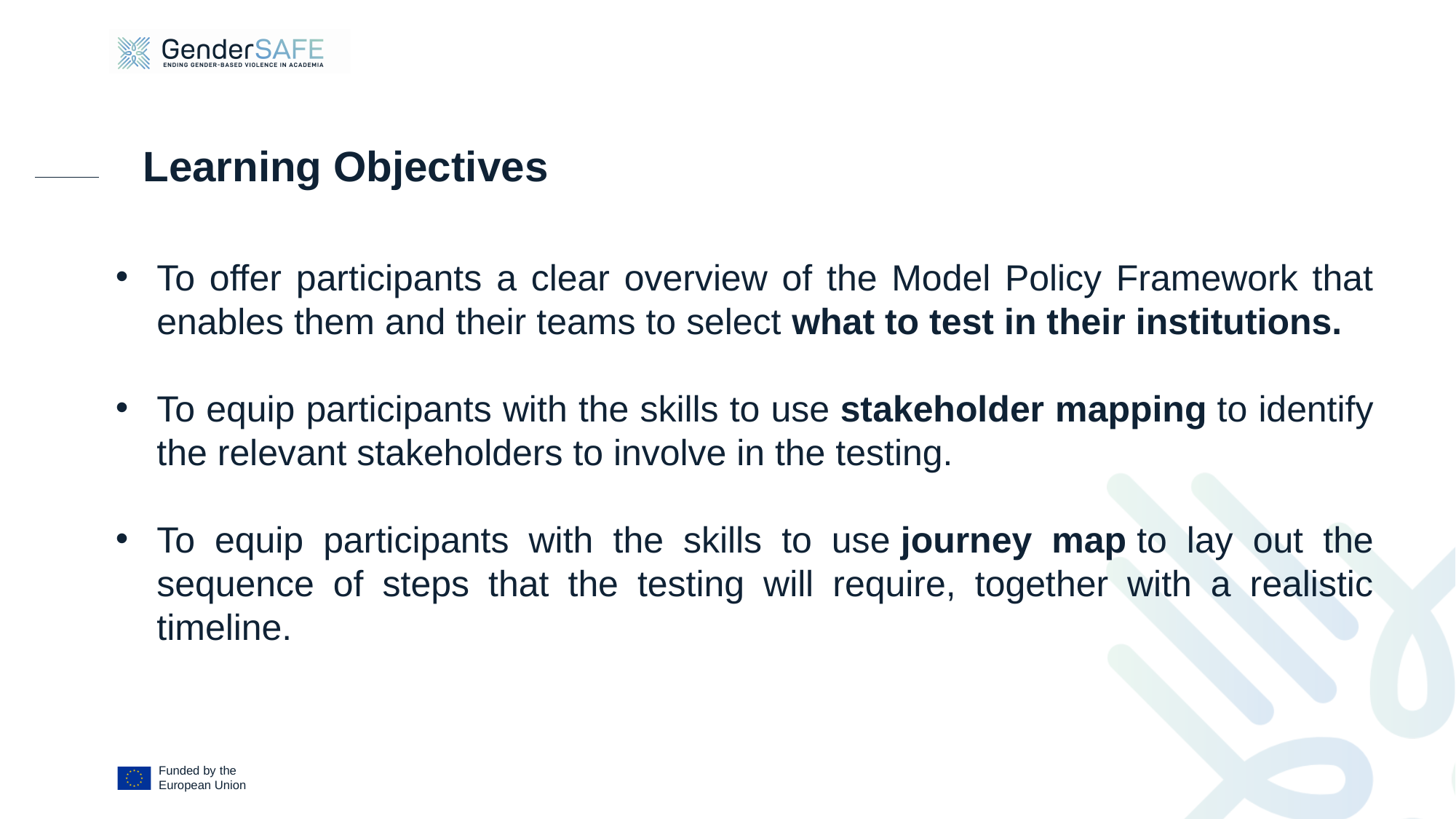

Learning Objectives

To offer participants a clear overview of the Model Policy Framework that enables them and their teams to select what to test in their institutions.

To equip participants with the skills to use stakeholder mapping to identify the relevant stakeholders to involve in the testing.

To equip participants with the skills to use journey map to lay out the sequence of steps that the testing will require, together with a realistic timeline.